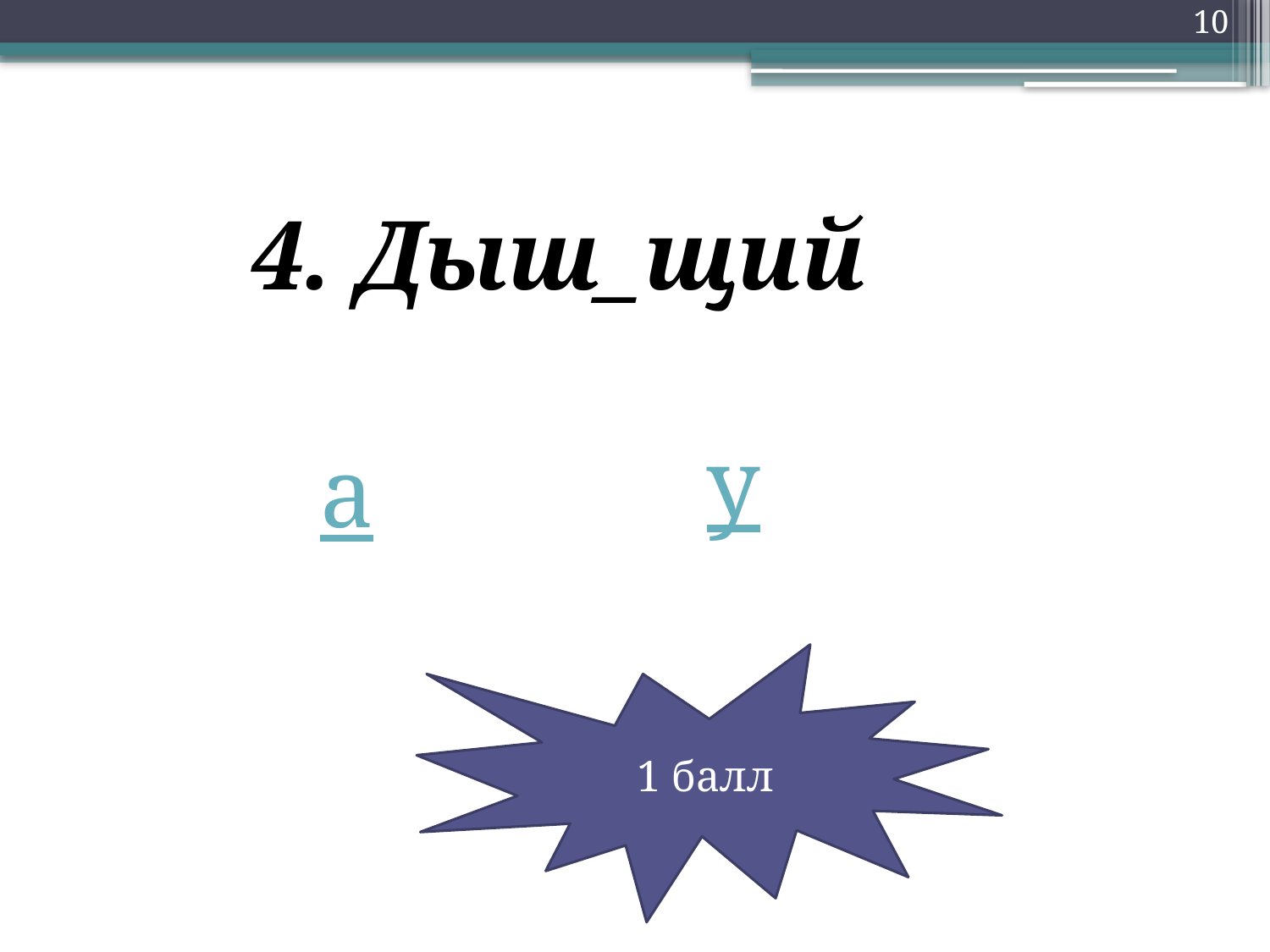

10
4. Дыш_щий
у
а
1 балл